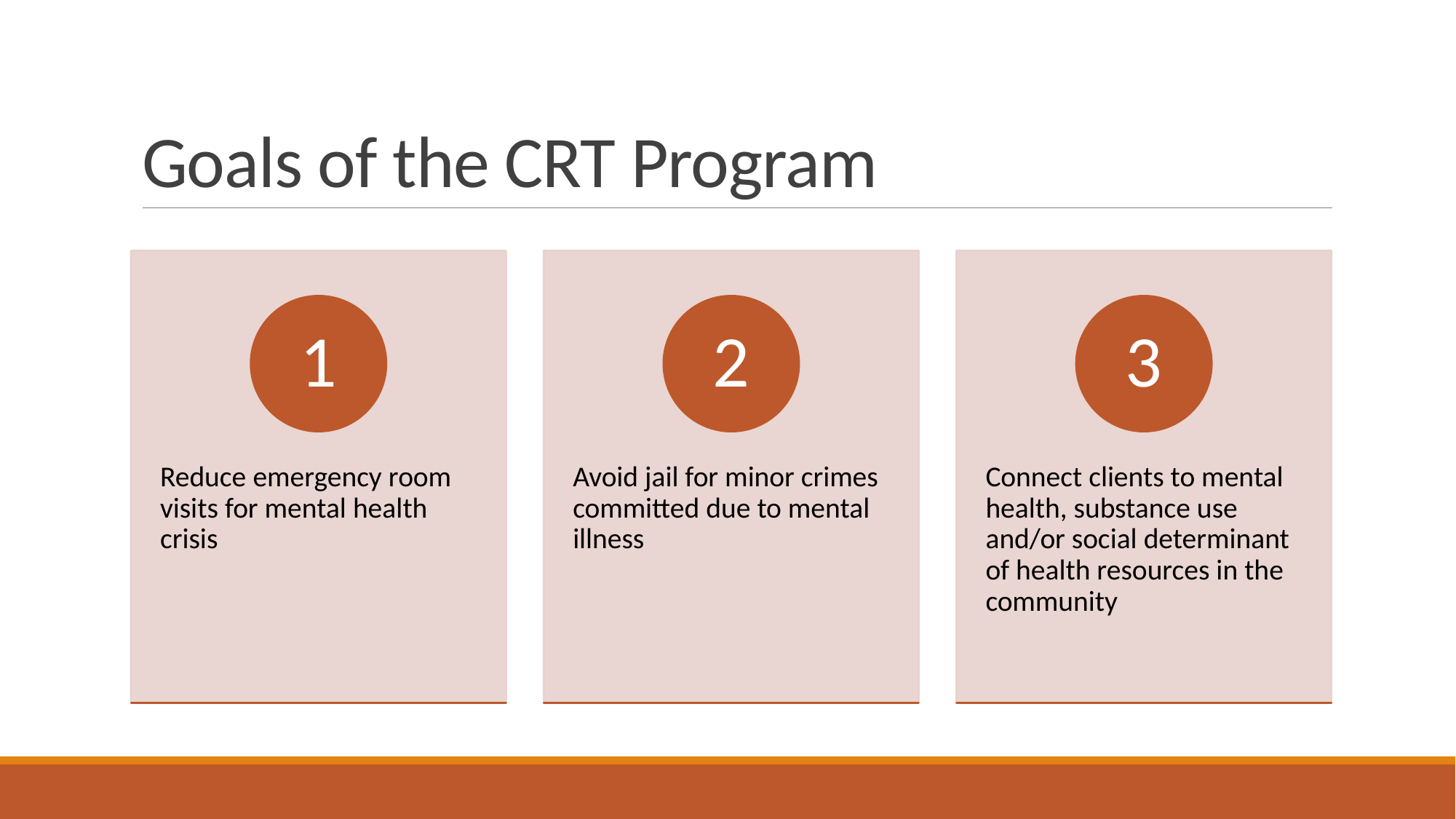

# Goals of the CRT Program
Reduce emergency room visits for mental health crisis
1
Avoid jail for minor crimes committed due to mental illness
2
Connect clients to mental health, substance use and/or social determinant of health resources in the community
3